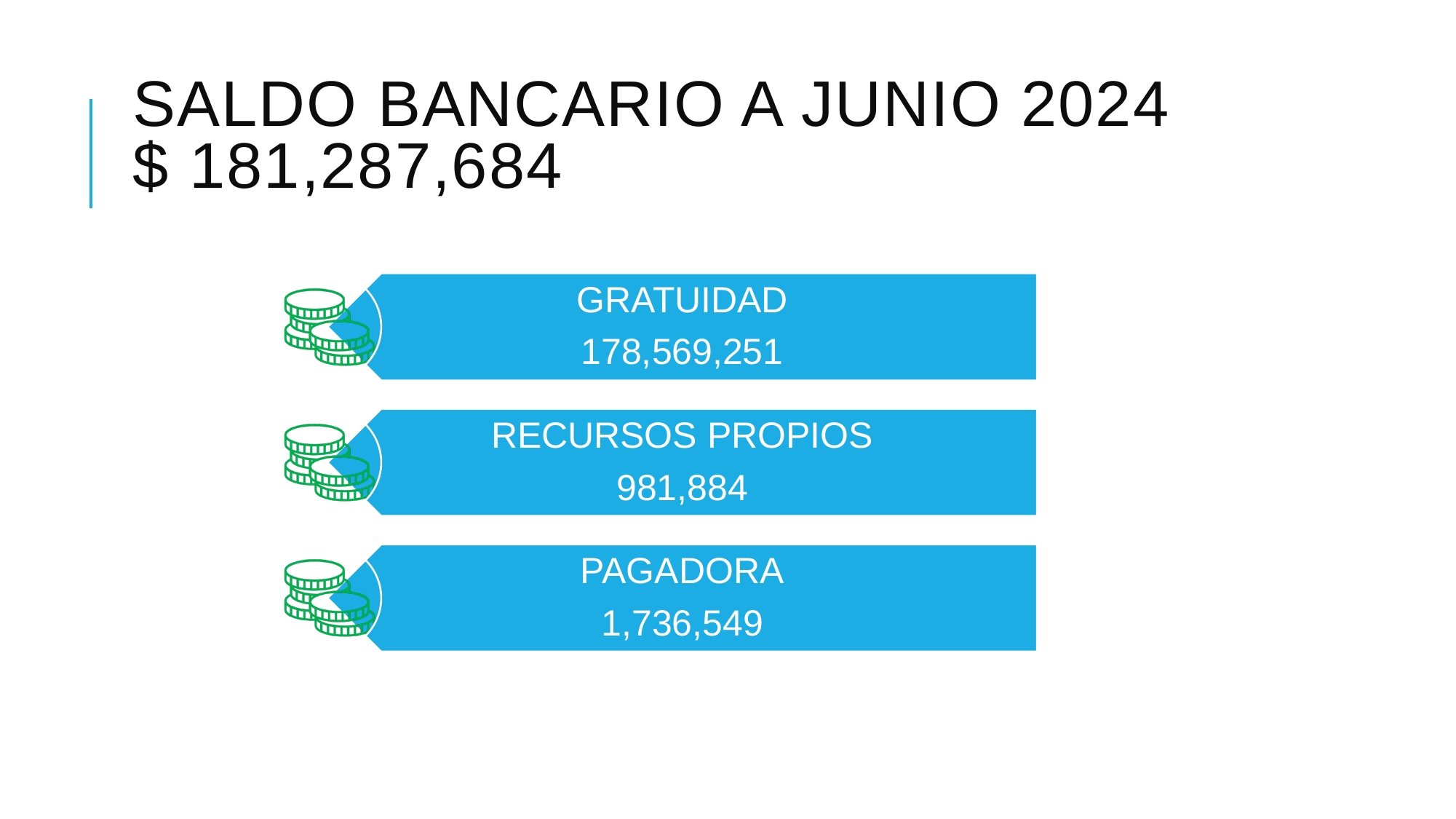

# SALDO BANCARIO A JUNIO 2024 $ 181,287,684
GRATUIDAD
178,569,251
RECURSOS PROPIOS
981,884
PAGADORA
1,736,549